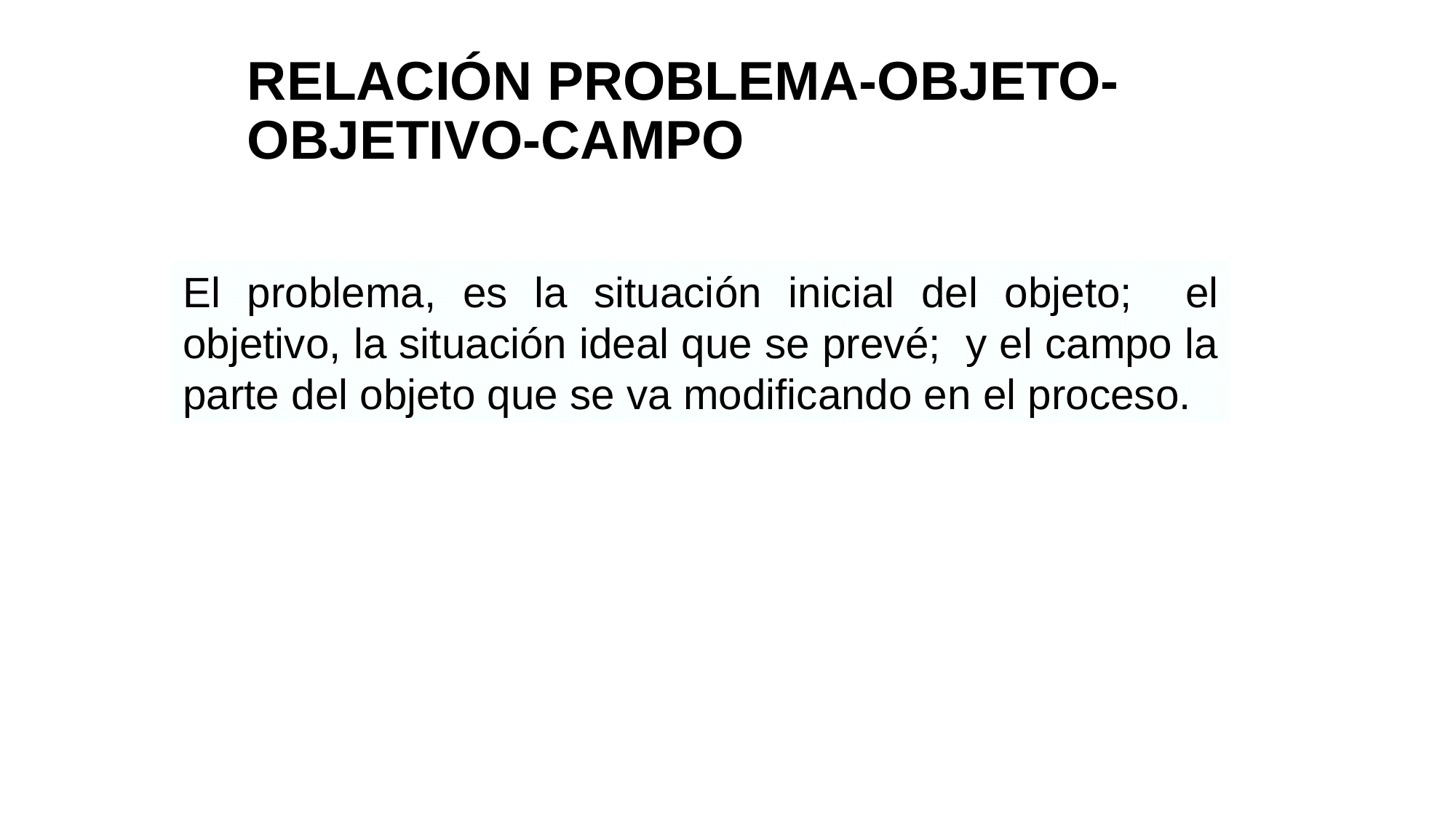

# RELACIÓN PROBLEMA-OBJETO-OBJETIVO-CAMPO
El problema, es la situación inicial del objeto;  el objetivo, la situación ideal que se prevé;  y el campo la parte del objeto que se va modificando en el proceso.